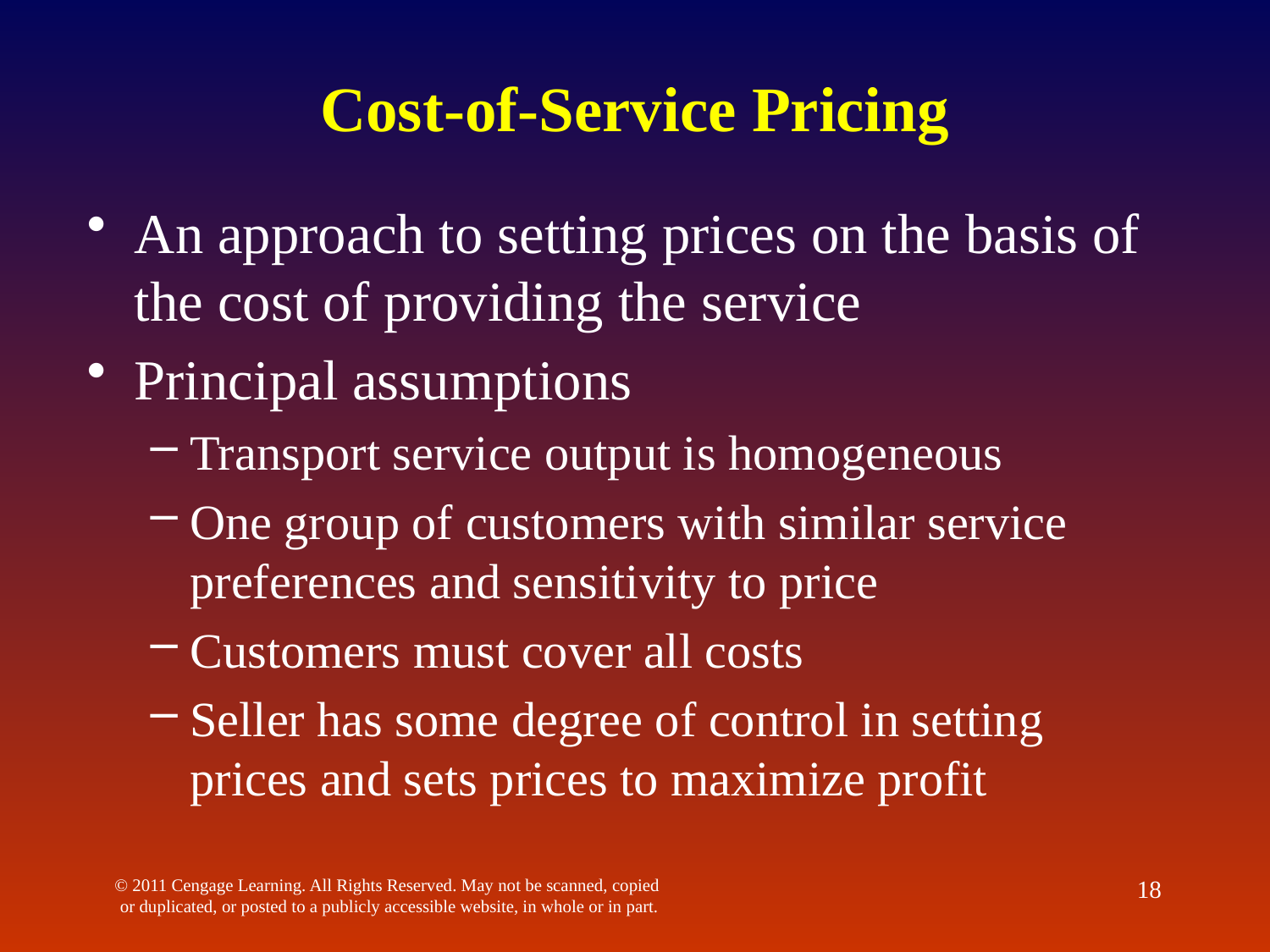

# Cost-of-Service Pricing
An approach to setting prices on the basis of the cost of providing the service
Principal assumptions
Transport service output is homogeneous
One group of customers with similar service preferences and sensitivity to price
Customers must cover all costs
Seller has some degree of control in setting prices and sets prices to maximize profit

© 2011 Cengage Learning. All Rights Reserved. May not be scanned, copied   or duplicated, or posted to a publicly accessible website, in whole or in part.
18